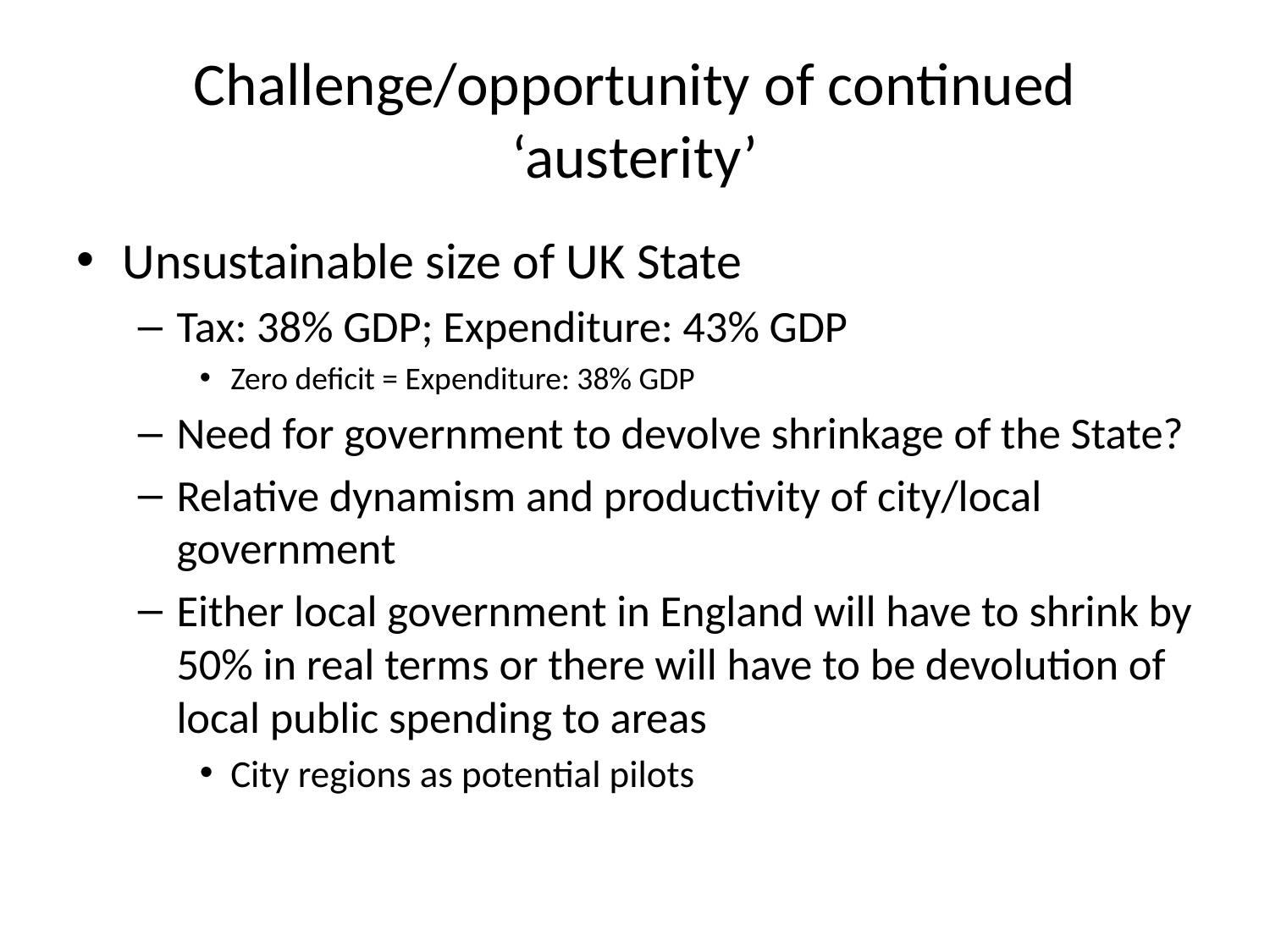

# Challenge/opportunity of continued ‘austerity’
Unsustainable size of UK State
Tax: 38% GDP; Expenditure: 43% GDP
Zero deficit = Expenditure: 38% GDP
Need for government to devolve shrinkage of the State?
Relative dynamism and productivity of city/local government
Either local government in England will have to shrink by 50% in real terms or there will have to be devolution of local public spending to areas
City regions as potential pilots